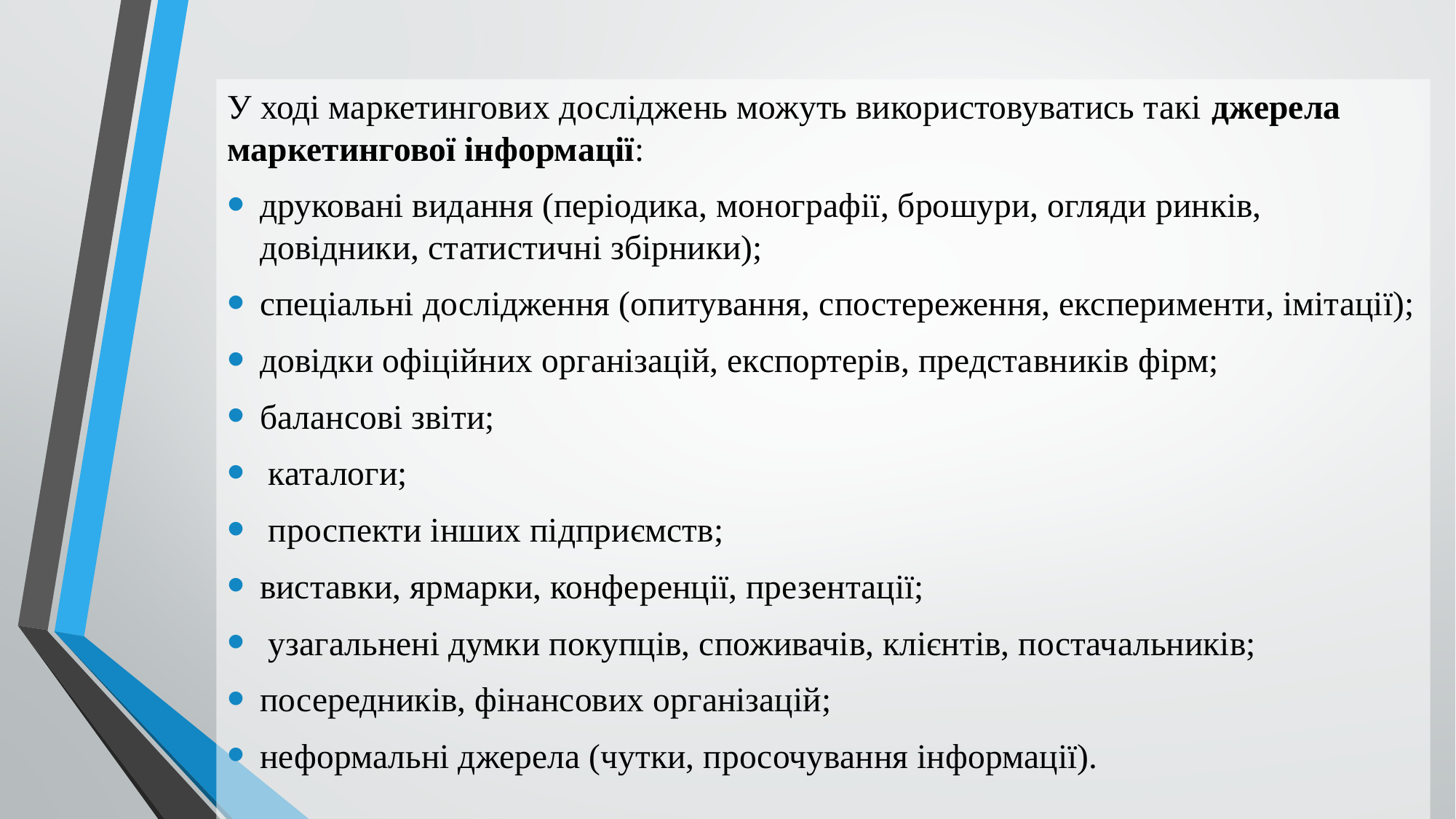

У ході маркетингових досліджень можуть використовуватись такі джерела маркетингової інформації:
друковані видання (періодика, монографії, брошури, огляди ринків, довідники, статистичні збірники);
спеціальні дослідження (опитування, спостереження, експерименти, імітації);
довідки офіційних організацій, експортерів, представників фірм;
балансові звіти;
 каталоги;
 проспекти інших підприємств;
виставки, ярмарки, конференції, презентації;
 узагальнені думки покупців, споживачів, клієнтів, постачальників;
посередників, фінансових організацій;
неформальні джерела (чутки, просочування інформації).